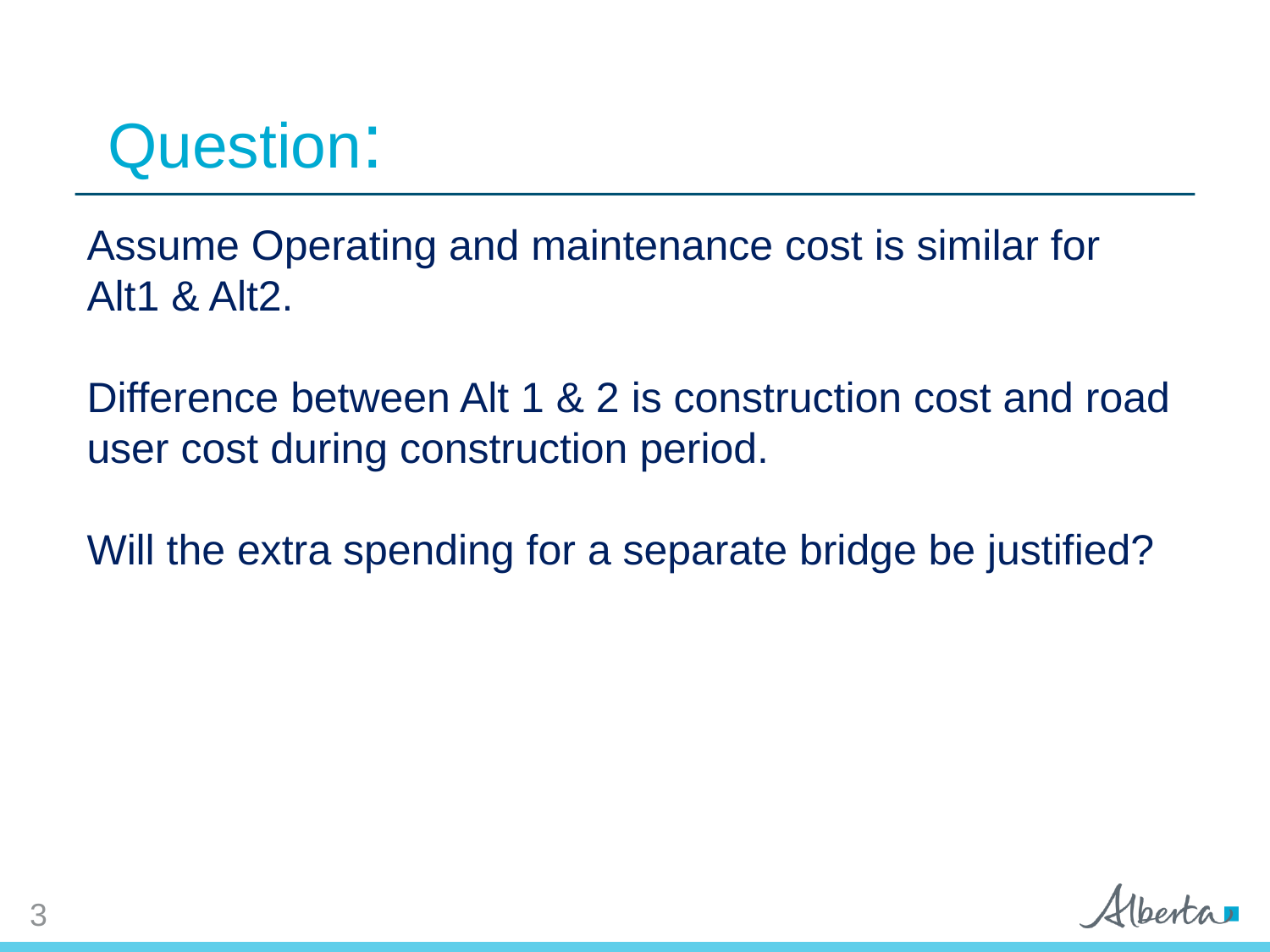

Question:
# Assume Operating and maintenance cost is similar for Alt1 & Alt2. Difference between Alt 1 & 2 is construction cost and road user cost during construction period. Will the extra spending for a separate bridge be justified?
3